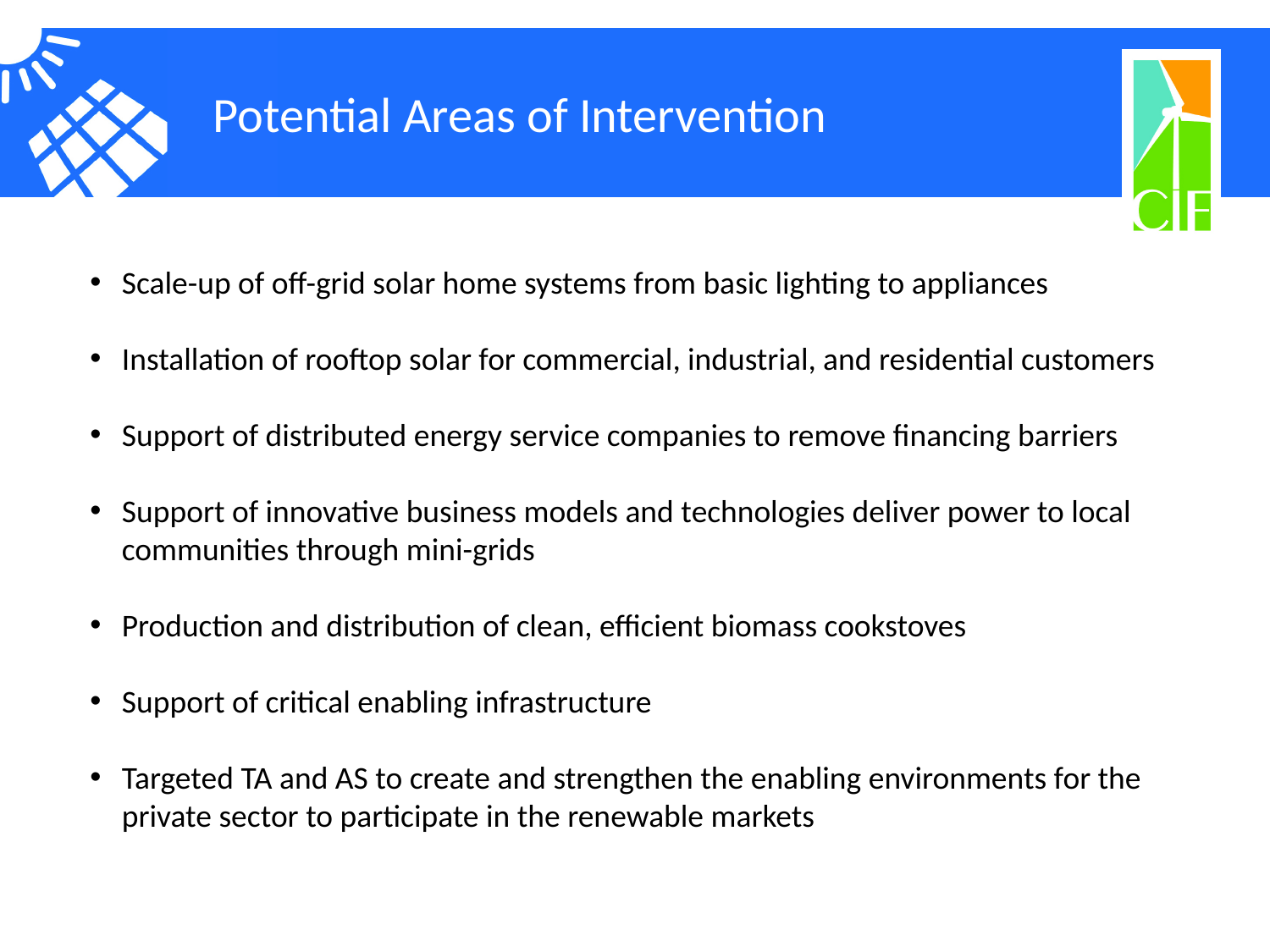

# Potential Areas of Intervention
Scale-up of off-grid solar home systems from basic lighting to appliances

Installation of rooftop solar for commercial, industrial, and residential customers

Support of distributed energy service companies to remove financing barriers

Support of innovative business models and technologies deliver power to local communities through mini-grids

Production and distribution of clean, efficient biomass cookstoves

Support of critical enabling infrastructure

Targeted TA and AS to create and strengthen the enabling environments for the private sector to participate in the renewable markets